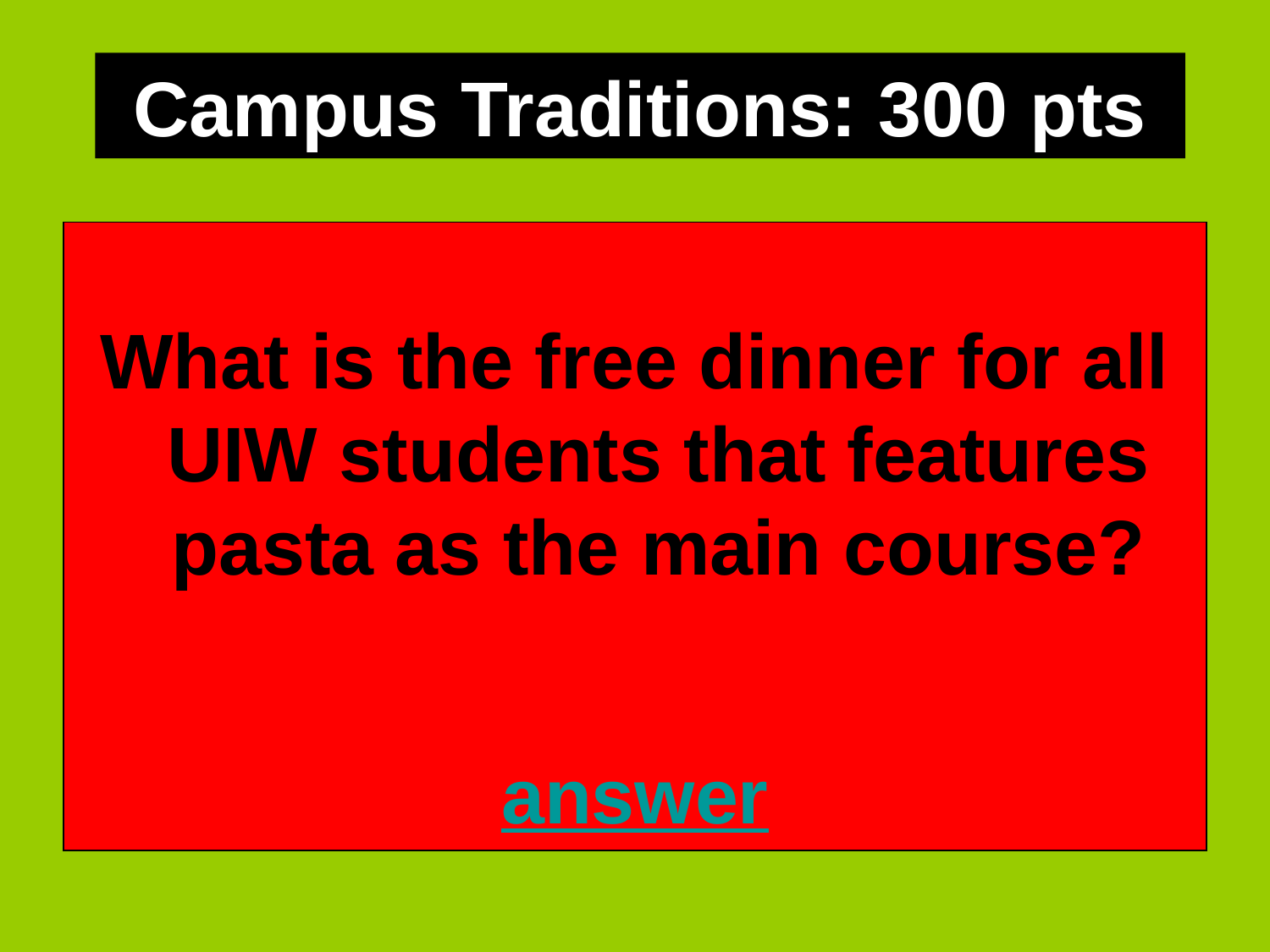

Campus Traditions: 300 pts

What is the free dinner for all UIW students that features pasta as the main course?

answer